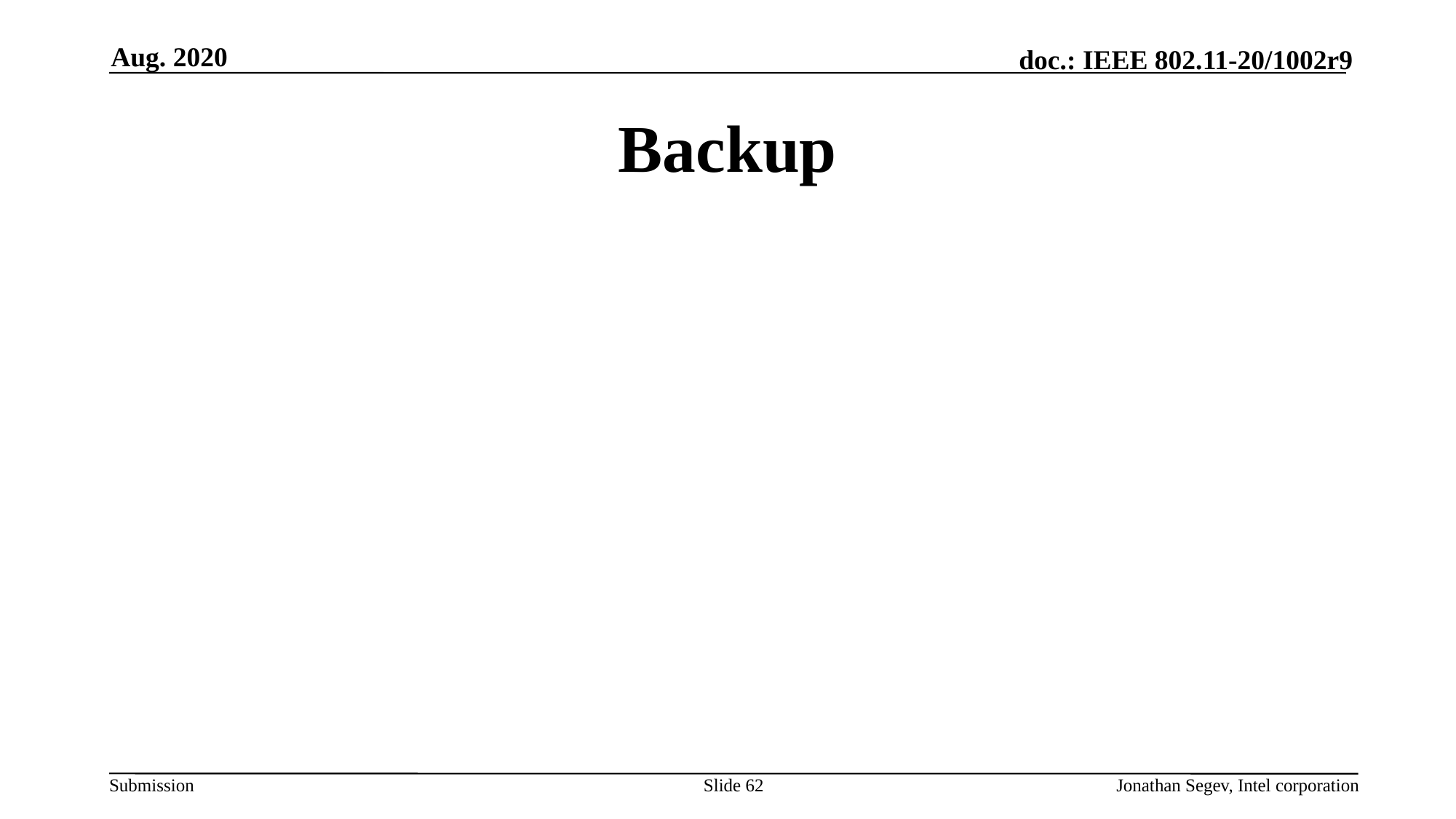

Aug. 2020
# Backup

Slide 62
Jonathan Segev, Intel corporation